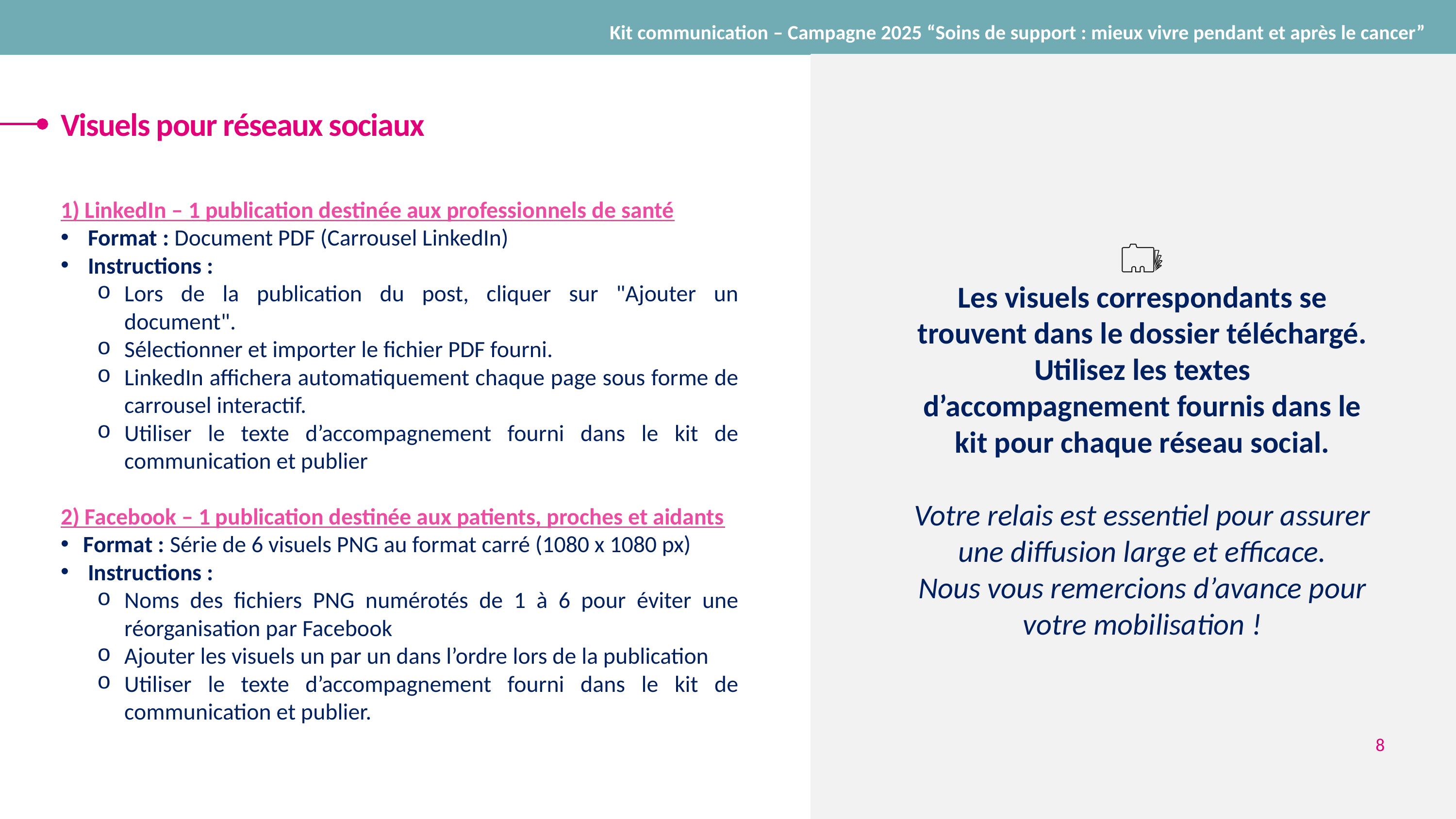

Kit communication – Campagne 2025 “Soins de support : mieux vivre pendant et après le cancer”

Visuels pour réseaux sociaux

1) LinkedIn – 1 publication destinée aux professionnels de santé
Format : Document PDF (Carrousel LinkedIn)
Instructions :
Lors de la publication du post, cliquer sur "Ajouter un document".
Sélectionner et importer le fichier PDF fourni.
LinkedIn affichera automatiquement chaque page sous forme de carrousel interactif.
Utiliser le texte d’accompagnement fourni dans le kit de communication et publier

2) Facebook – 1 publication destinée aux patients, proches et aidants
Format : Série de 6 visuels PNG au format carré (1080 x 1080 px)
Instructions :
Noms des fichiers PNG numérotés de 1 à 6 pour éviter une réorganisation par Facebook
Ajouter les visuels un par un dans l’ordre lors de la publication
Utiliser le texte d’accompagnement fourni dans le kit de communication et publier.

🗂️
Les visuels correspondants se trouvent dans le dossier téléchargé.
Utilisez les textes d’accompagnement fournis dans le kit pour chaque réseau social.

Votre relais est essentiel pour assurer une diffusion large et efficace.
Nous vous remercions d’avance pour votre mobilisation !
8
8